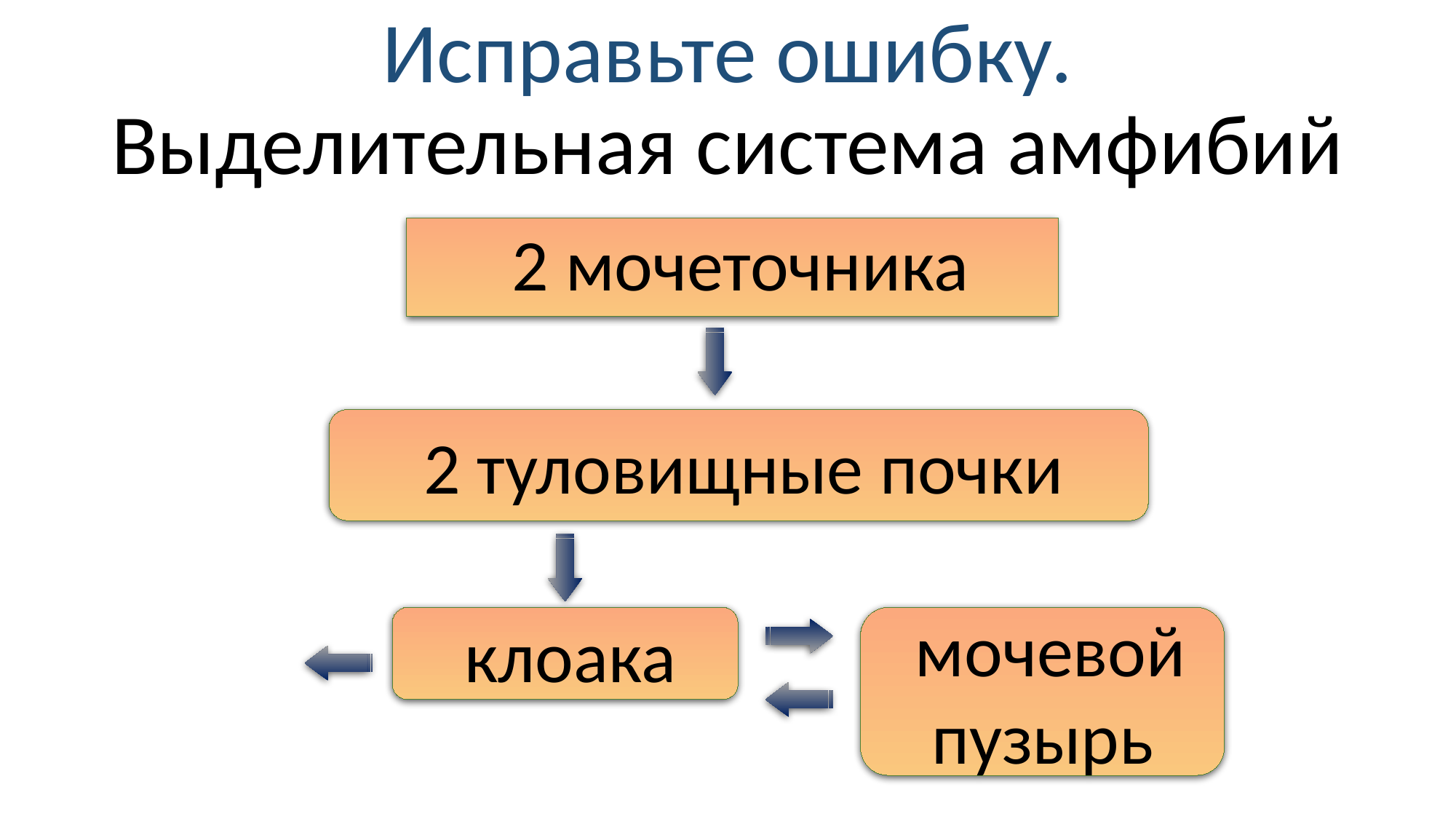

# Исправьте ошибку. Выделительная система амфибий
 2 мочеточника

 2 туловищные почки

 клоака
 мочевой
пузырь